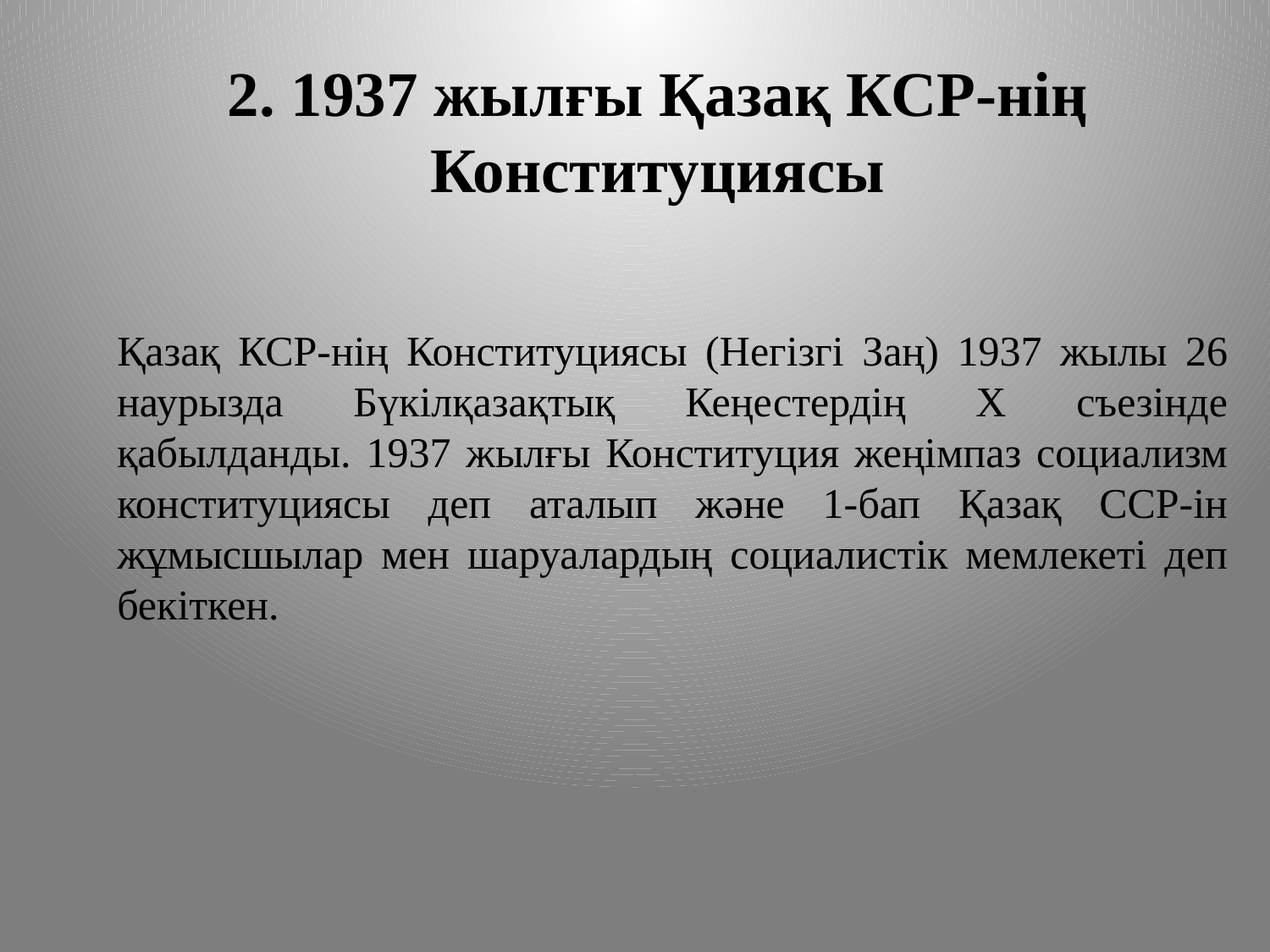

# 2. 1937 жылғы Қазақ КСР-нің Конституциясы
Қазақ КСР-нің Конституциясы (Негізгі Заң) 1937 жылы 26 наурызда Бүкілқазақтық Кеңестердің Х съезінде қабылданды. 1937 жылғы Конституция жеңімпаз социализм конституциясы деп аталып және 1-бап Қазақ ССР-ін жұмысшылар мен шаруалардың социалистік мемлекеті деп бекіткен.